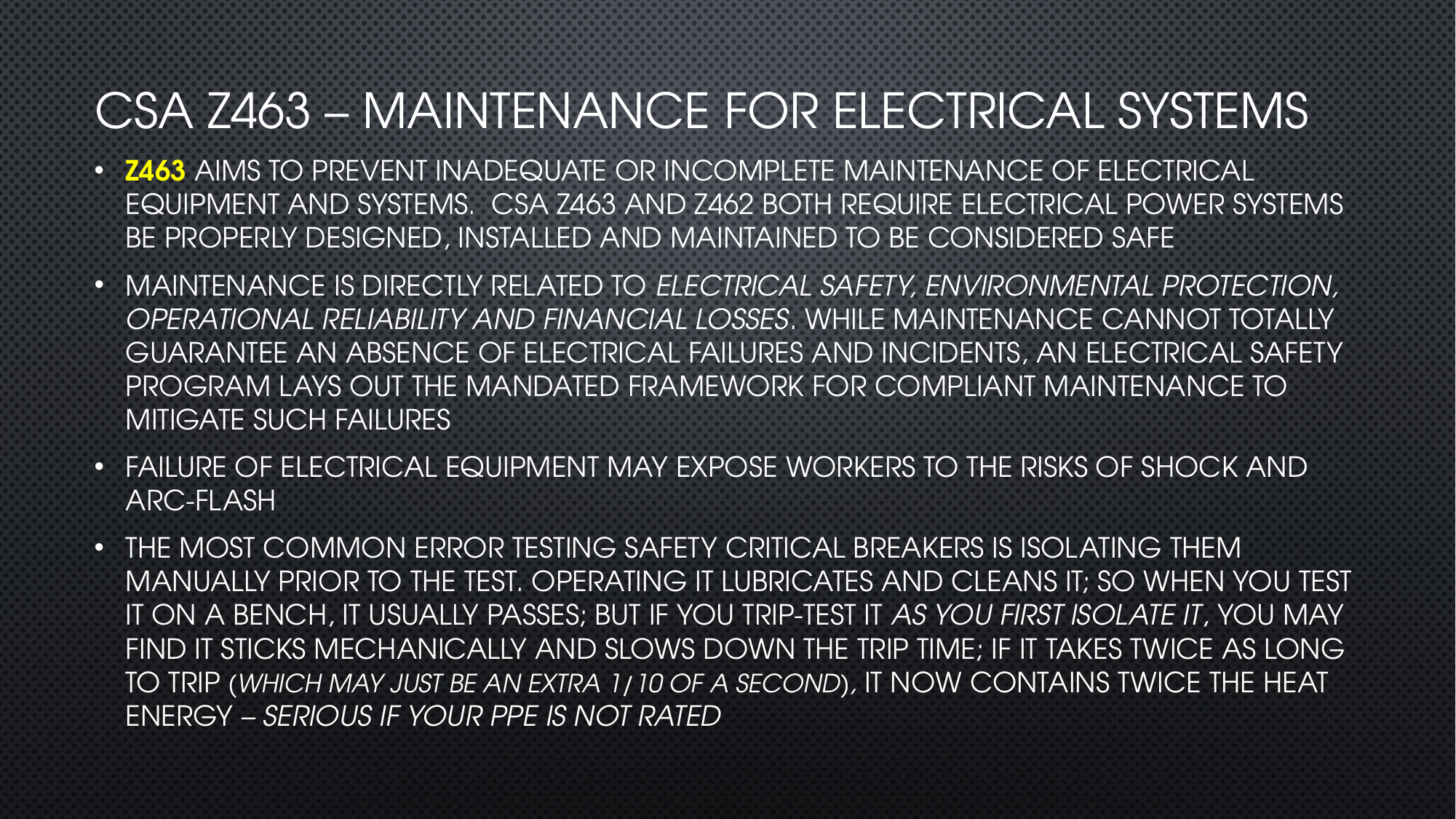

# CSA Z463 – Maintenance for electrical systems
Z463 aims to prevent inadequate or incomplete maintenance of electrical equipment and systems.  CSA Z463 and Z462 both require electrical power systems be properly designed, installed and maintained to be considered safe
Maintenance is directly related to electrical safety, environmental protection, operational reliability and financial losses. While maintenance cannot totally guarantee an absence of electrical failures and incidents, an electrical safety program lays out the mandated framework for compliant maintenance to mitigate such failures
Failure of electrical equipment may expose workers to the risks of shock and arc-flash
The most common error testing safety critical breakers is isolating them manually prior to the test. Operating it lubricates and cleans it; so when you test it on a bench, it usually passes; but if you trip-test it as you first isolate it, you may find it sticks mechanically and slows down the trip time; if it takes twice as long to trip (which may just be an extra 1/10 of a second), it now contains twice the heat energy – serious if your PPE is not rated